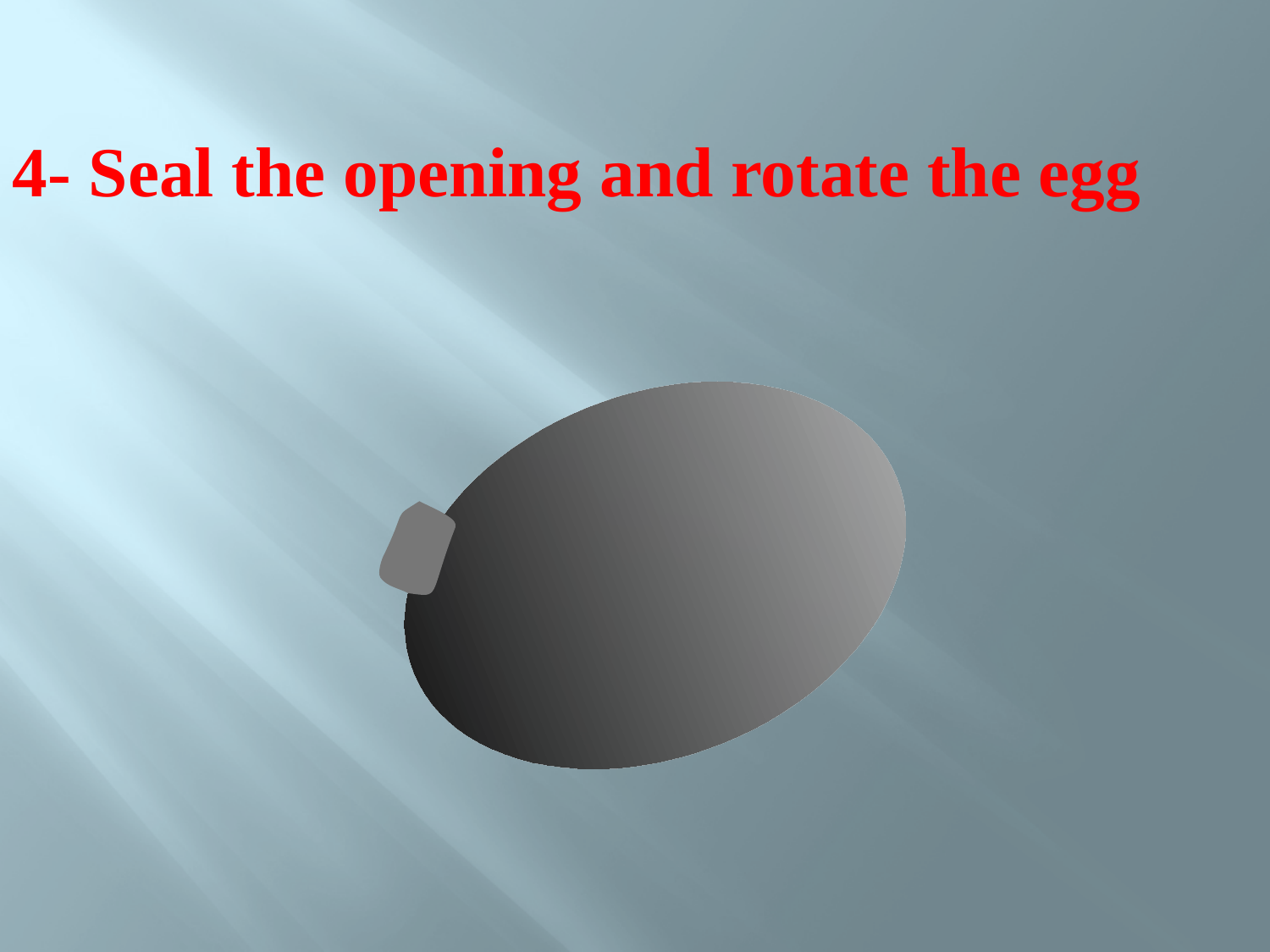

4- Seal the opening and rotate the egg